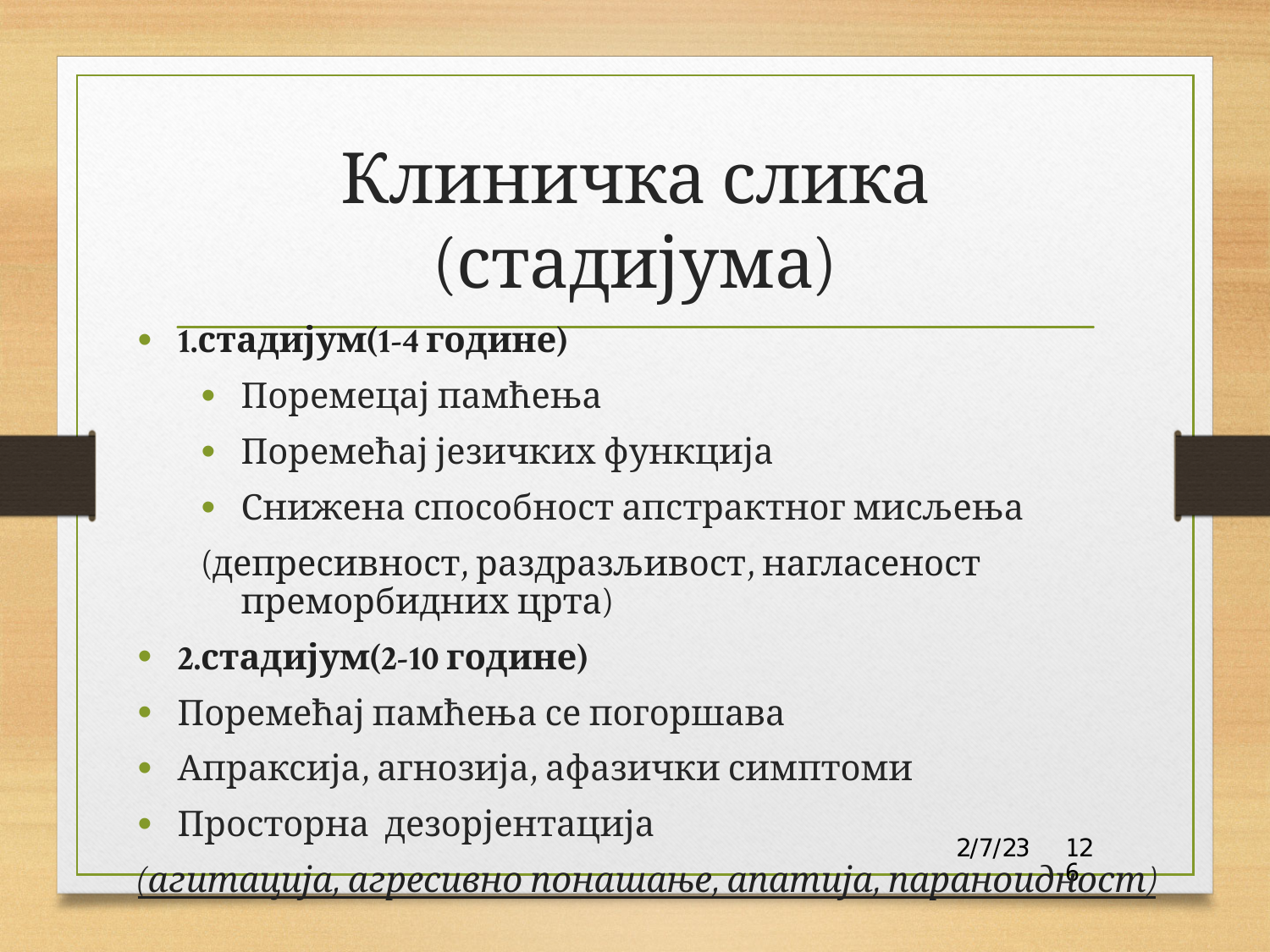

# Клиничка слика (стадијума)
1.стадијум(1-4 године)
Поремецај памћења
Поремећај језичких функција
Снижена способност апстрактног мисљења
(депресивност, раздразљивост, нагласеност преморбидних црта)
2.стадијум(2-10 године)
Поремећај памћења се погоршава
Апраксија, агнозија, афазички симптоми
Просторна  дезорјентација
(агитација, агресивно понашање, апатија, параноидност)

2/7/23
126